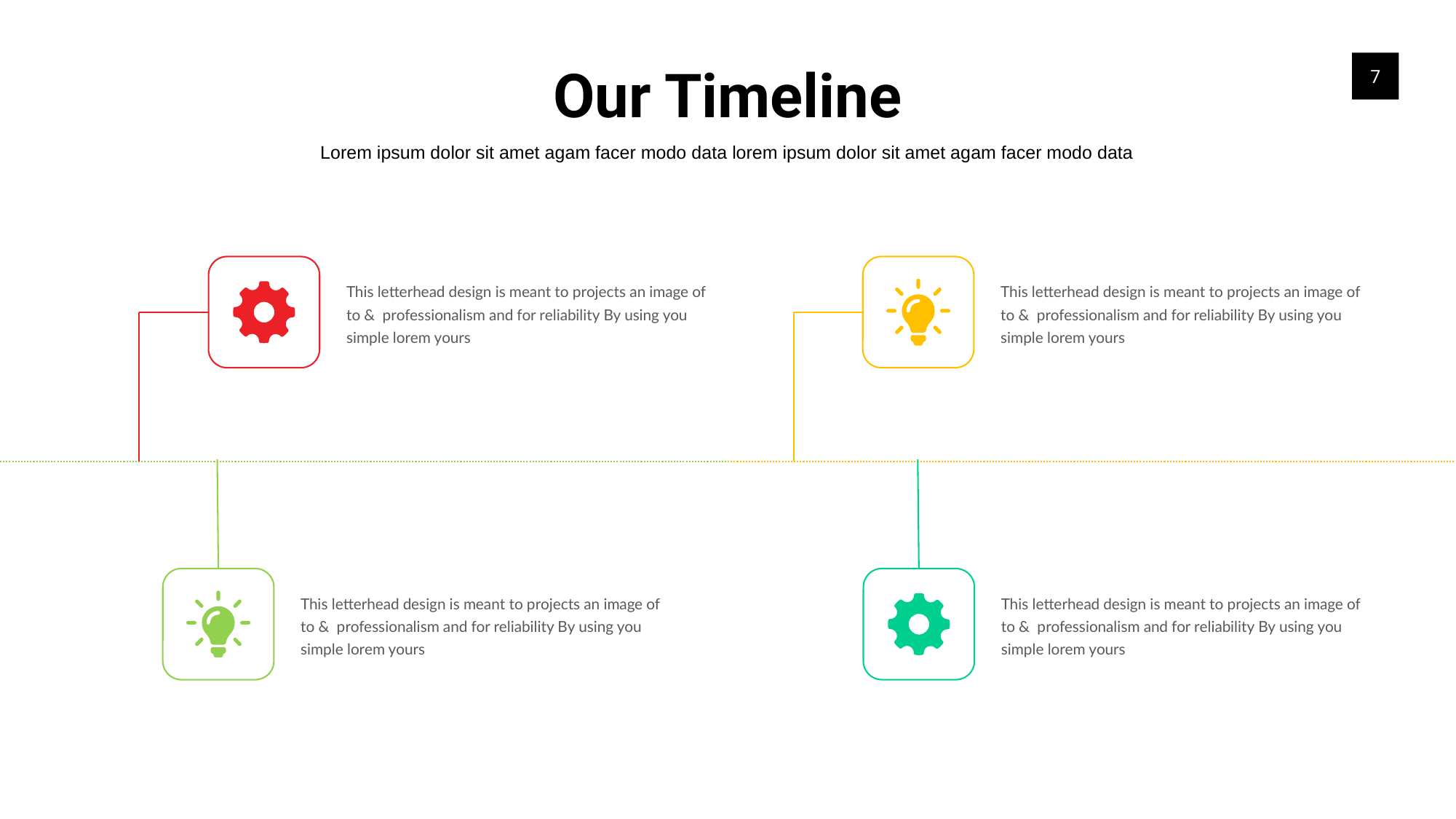

# Our Timeline
7
Lorem ipsum dolor sit amet agam facer modo data lorem ipsum dolor sit amet agam facer modo data

This letterhead design is meant to projects an image of  to &  professionalism and for reliability By using you simple lorem yours
This letterhead design is meant to projects an image of  to &  professionalism and for reliability By using you simple lorem yours

This letterhead design is meant to projects an image of  to &  professionalism and for reliability By using you simple lorem yours
This letterhead design is meant to projects an image of  to &  professionalism and for reliability By using you simple lorem yours